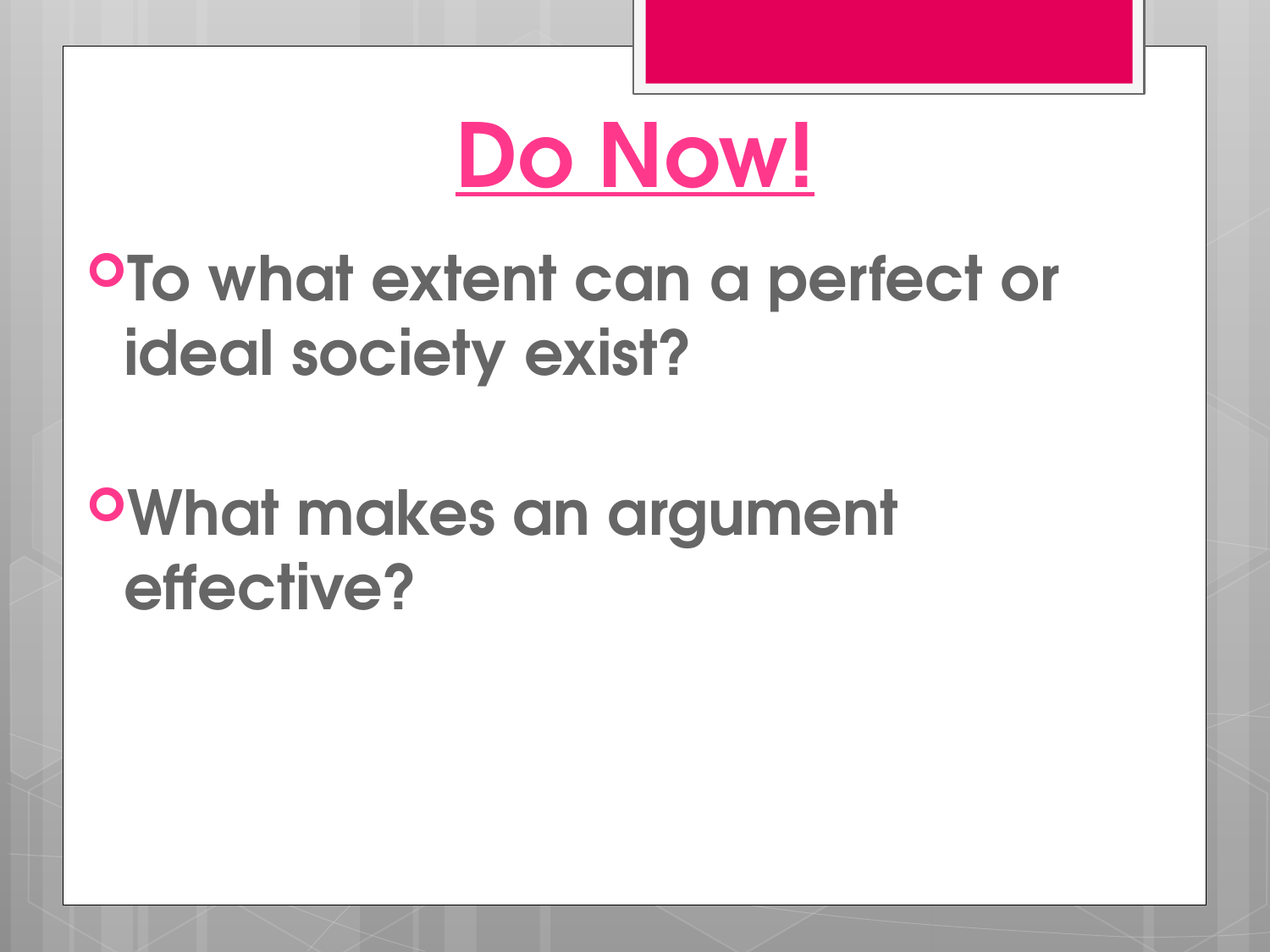

# Do Now!
To what extent can a perfect or ideal society exist?
What makes an argument effective?